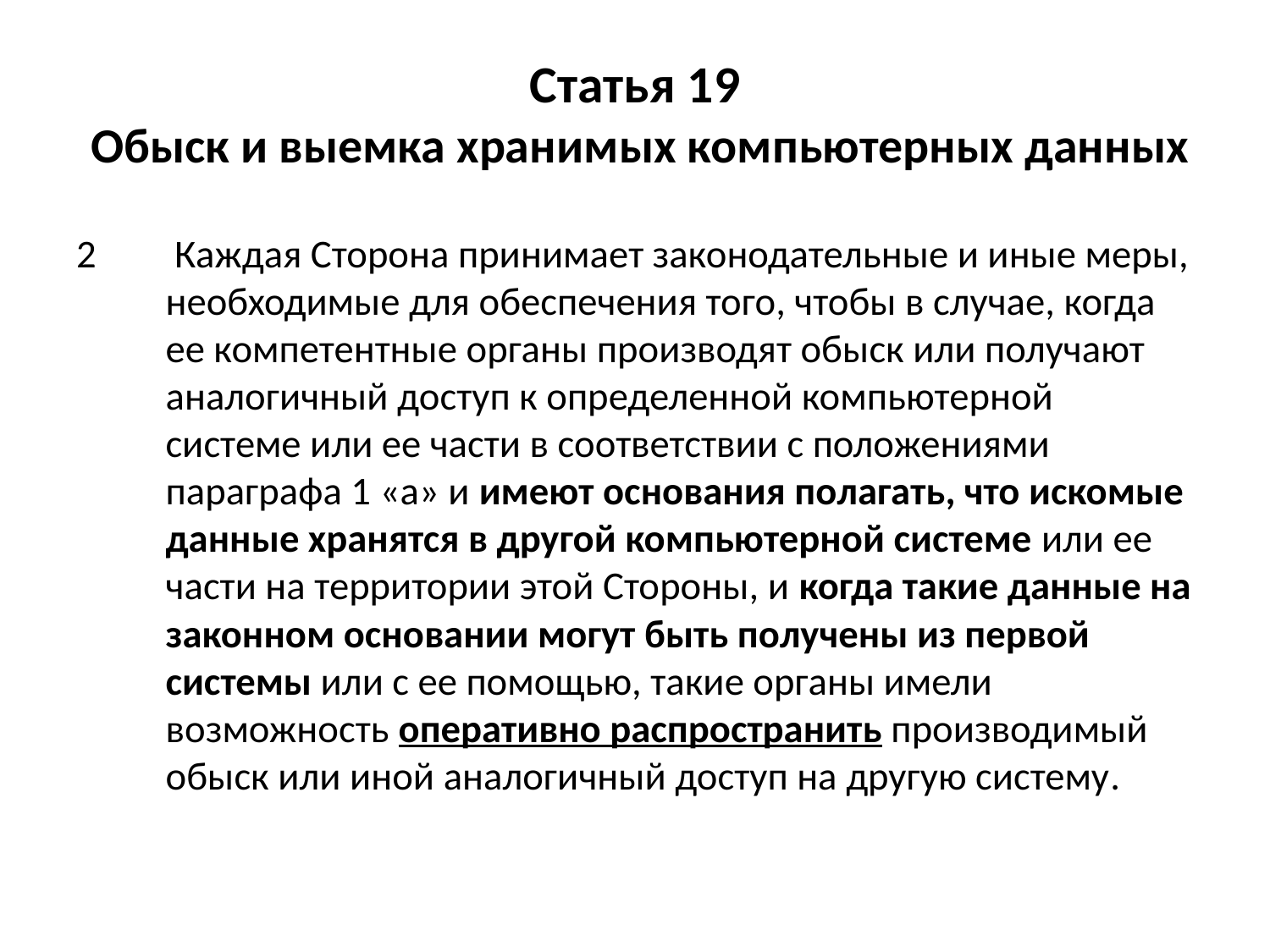

# Статья 19 Обыск и выемка хранимых компьютерных данных
2 	 Каждая Сторона принимает законодательные и иные меры, необходимые для обеспечения того, чтобы в случае, когда ее компетентные органы производят обыск или получают аналогичный доступ к определенной компьютерной системе или ее части в соответствии с положениями параграфа 1 «а» и имеют основания полагать, что искомые данные хранятся в другой компьютерной системе или ее части на территории этой Стороны, и когда такие данные на законном основании могут быть получены из первой системы или с ее помощью, такие органы имели возможность оперативно распространить производимый обыск или иной аналогичный доступ на другую систему.